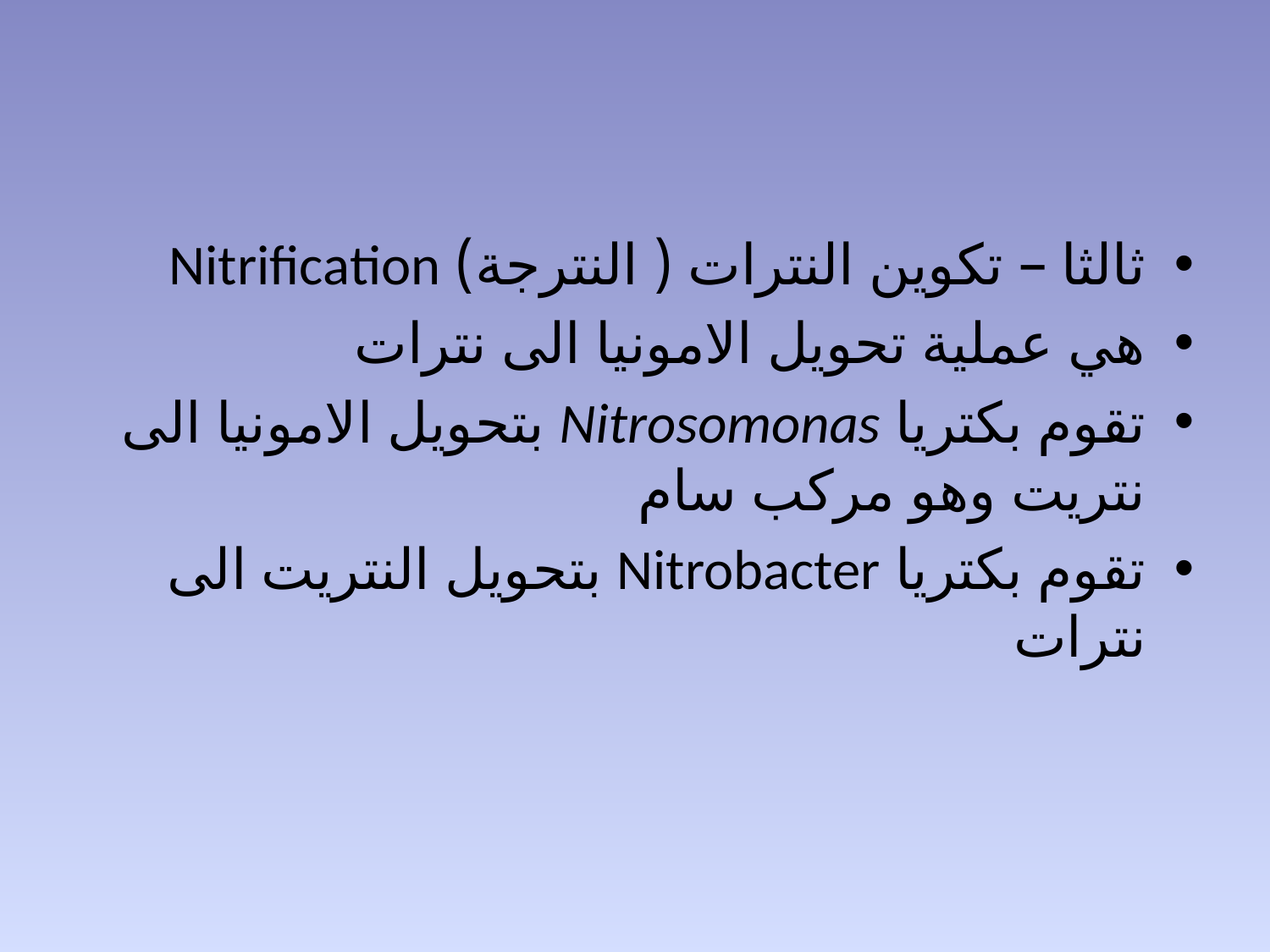

#
ثالثا – تكوين النترات ( النترجة) Nitrification
هي عملية تحويل الامونيا الى نترات
تقوم بكتريا Nitrosomonas بتحويل الامونيا الى نتريت وهو مركب سام
تقوم بكتريا Nitrobacter بتحويل النتريت الى نترات